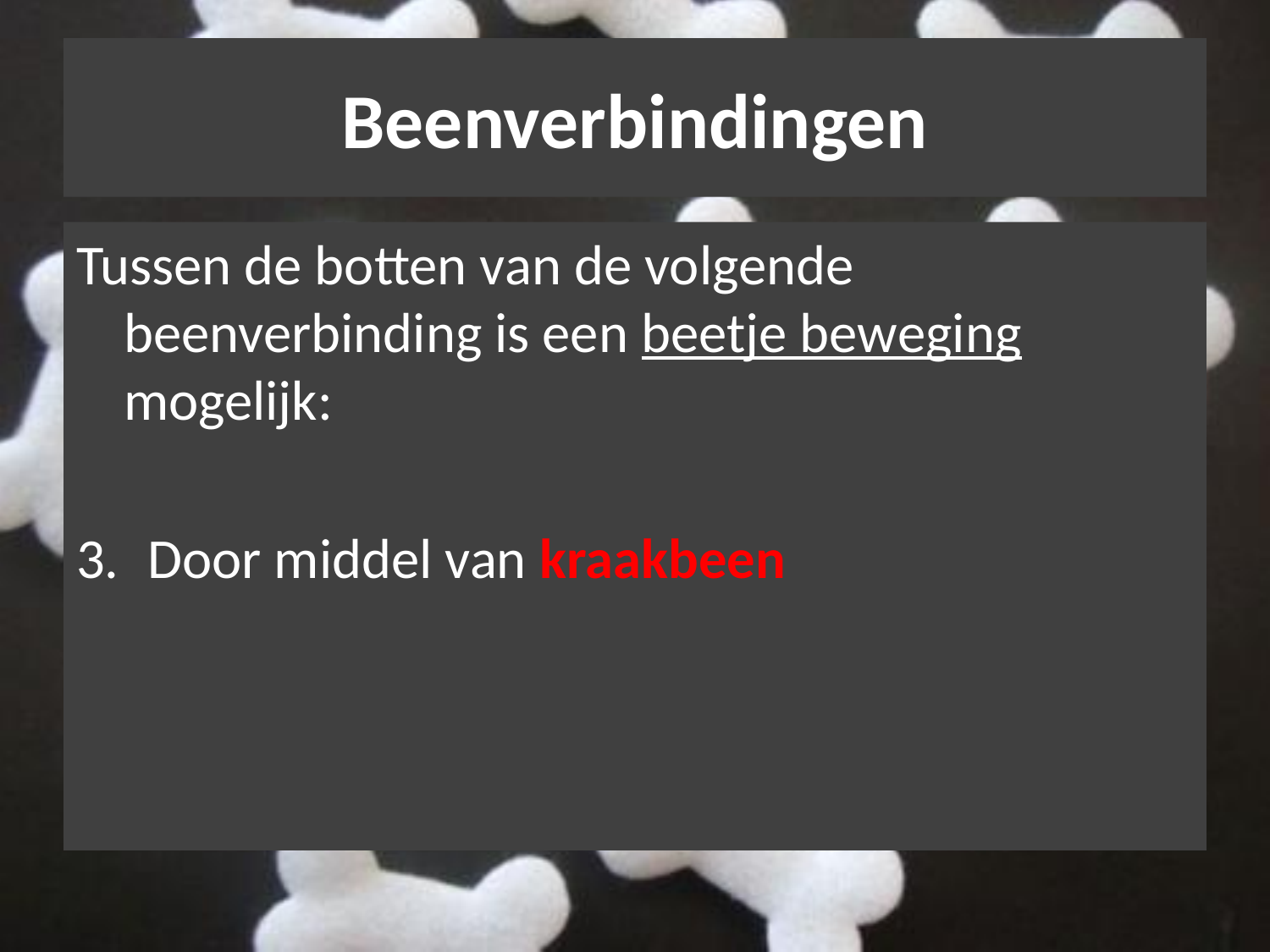

# Beenverbindingen
Tussen de botten van de volgende beenverbinding is een beetje beweging mogelijk:

3. 	Door middel van kraakbeen